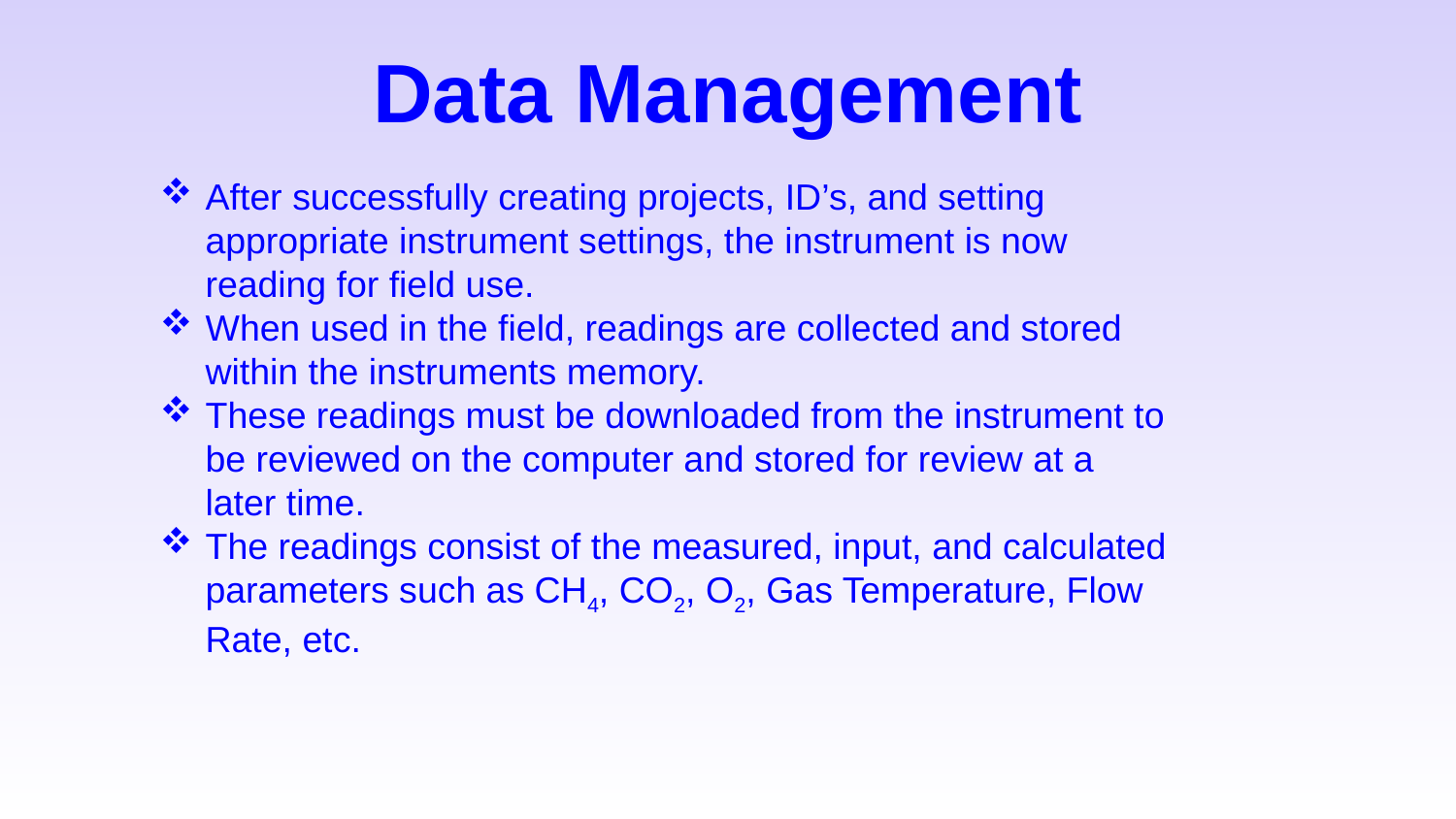

# Data Management
After successfully creating projects, ID’s, and setting appropriate instrument settings, the instrument is now reading for field use.
When used in the field, readings are collected and stored within the instruments memory.
These readings must be downloaded from the instrument to be reviewed on the computer and stored for review at a later time.
The readings consist of the measured, input, and calculated parameters such as CH4, CO2, O2, Gas Temperature, Flow Rate, etc.